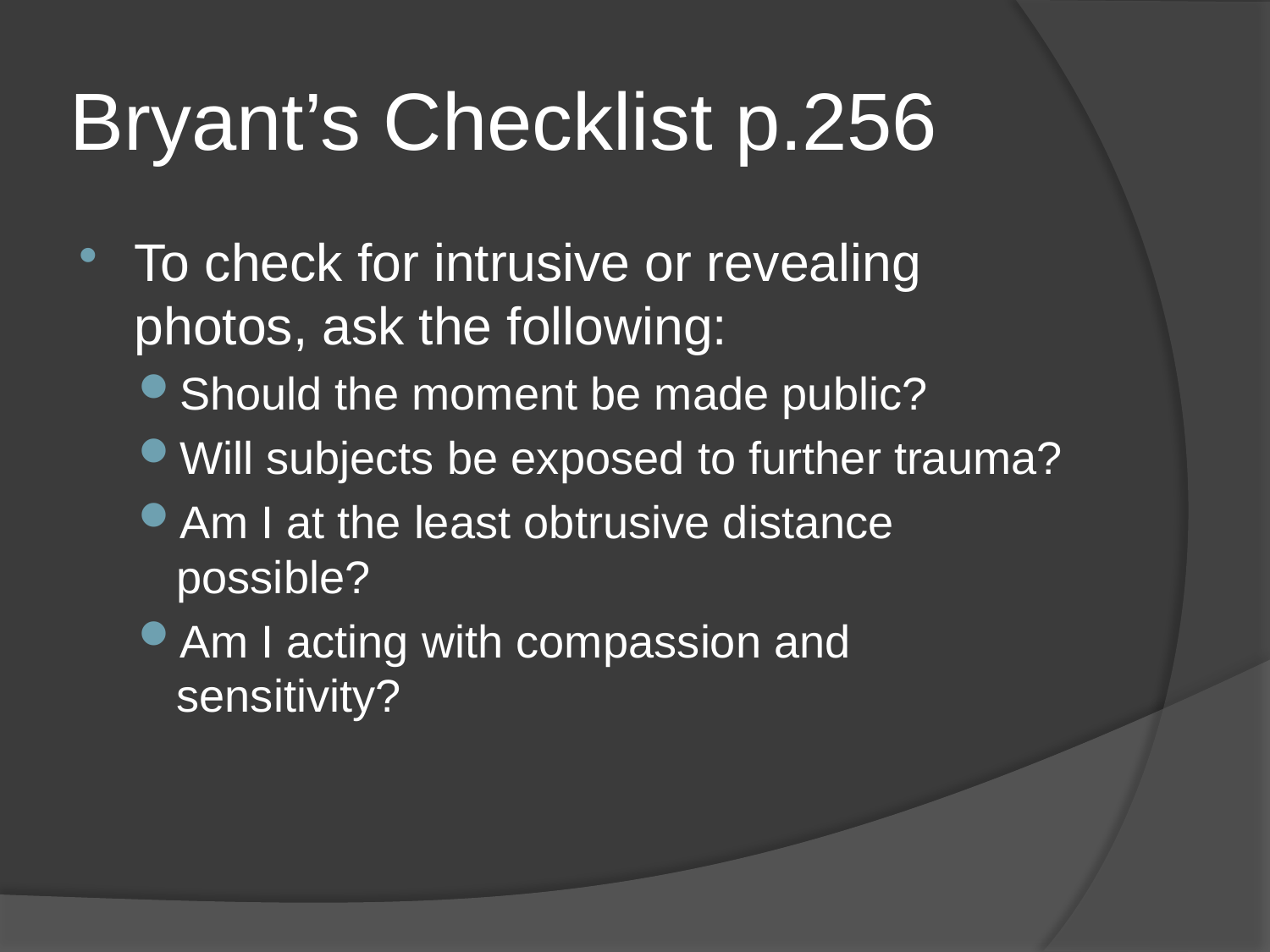

# Bryant’s Checklist p.256
To check for intrusive or revealing photos, ask the following:
Should the moment be made public?
Will subjects be exposed to further trauma?
Am I at the least obtrusive distance possible?
Am I acting with compassion and  sensitivity?